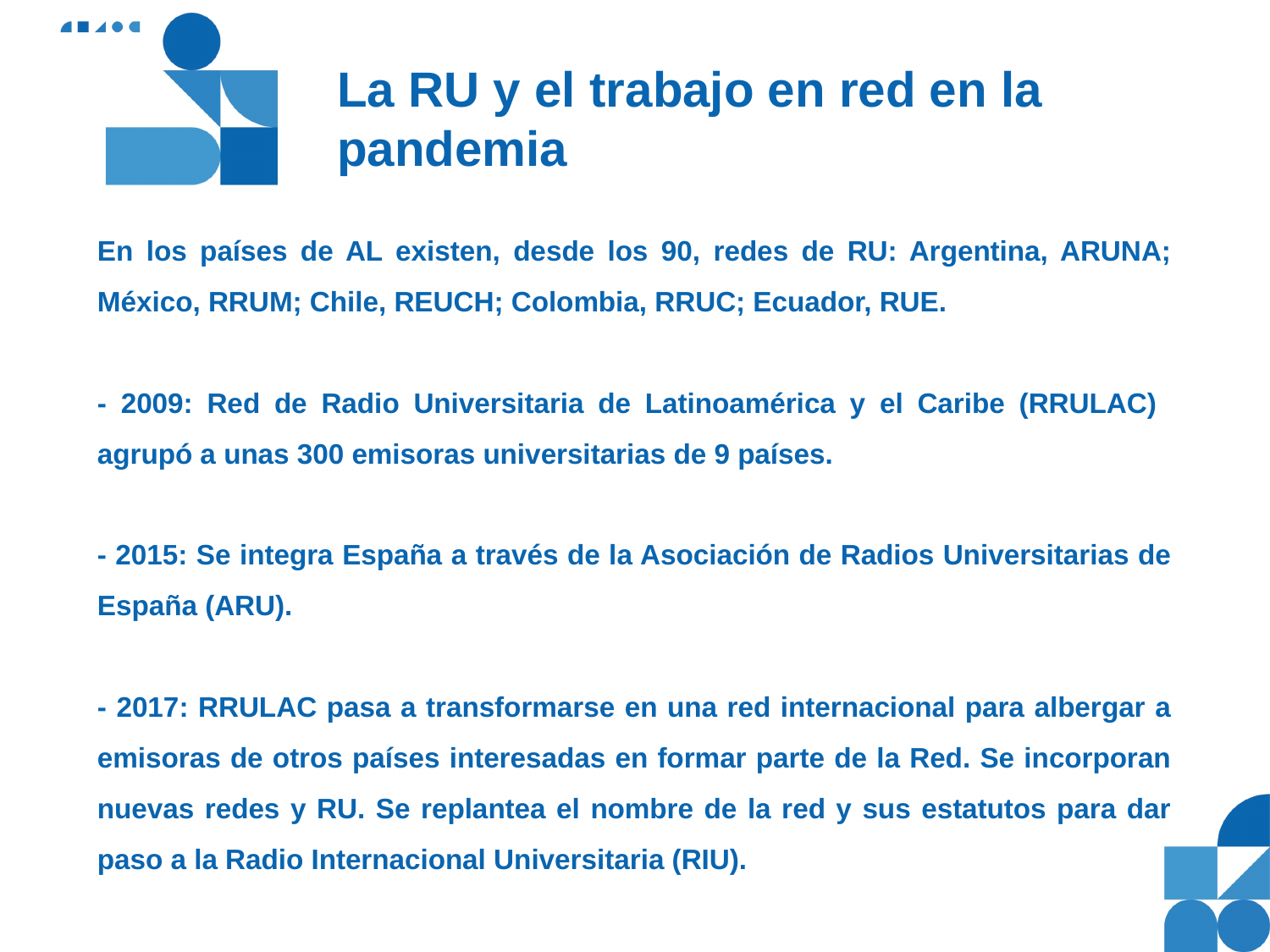

La RU y el trabajo en red en la pandemia
En los países de AL existen, desde los 90, redes de RU: Argentina, ARUNA; México, RRUM; Chile, REUCH; Colombia, RRUC; Ecuador, RUE.

- 2009: Red de Radio Universitaria de Latinoamérica y el Caribe (RRULAC)  agrupó a unas 300 emisoras universitarias de 9 países.

- 2015: Se integra España a través de la Asociación de Radios Universitarias de España (ARU).

- 2017: RRULAC pasa a transformarse en una red internacional para albergar a emisoras de otros países interesadas en formar parte de la Red. Se incorporan nuevas redes y RU. Se replantea el nombre de la red y sus estatutos para dar paso a la Radio Internacional Universitaria (RIU).